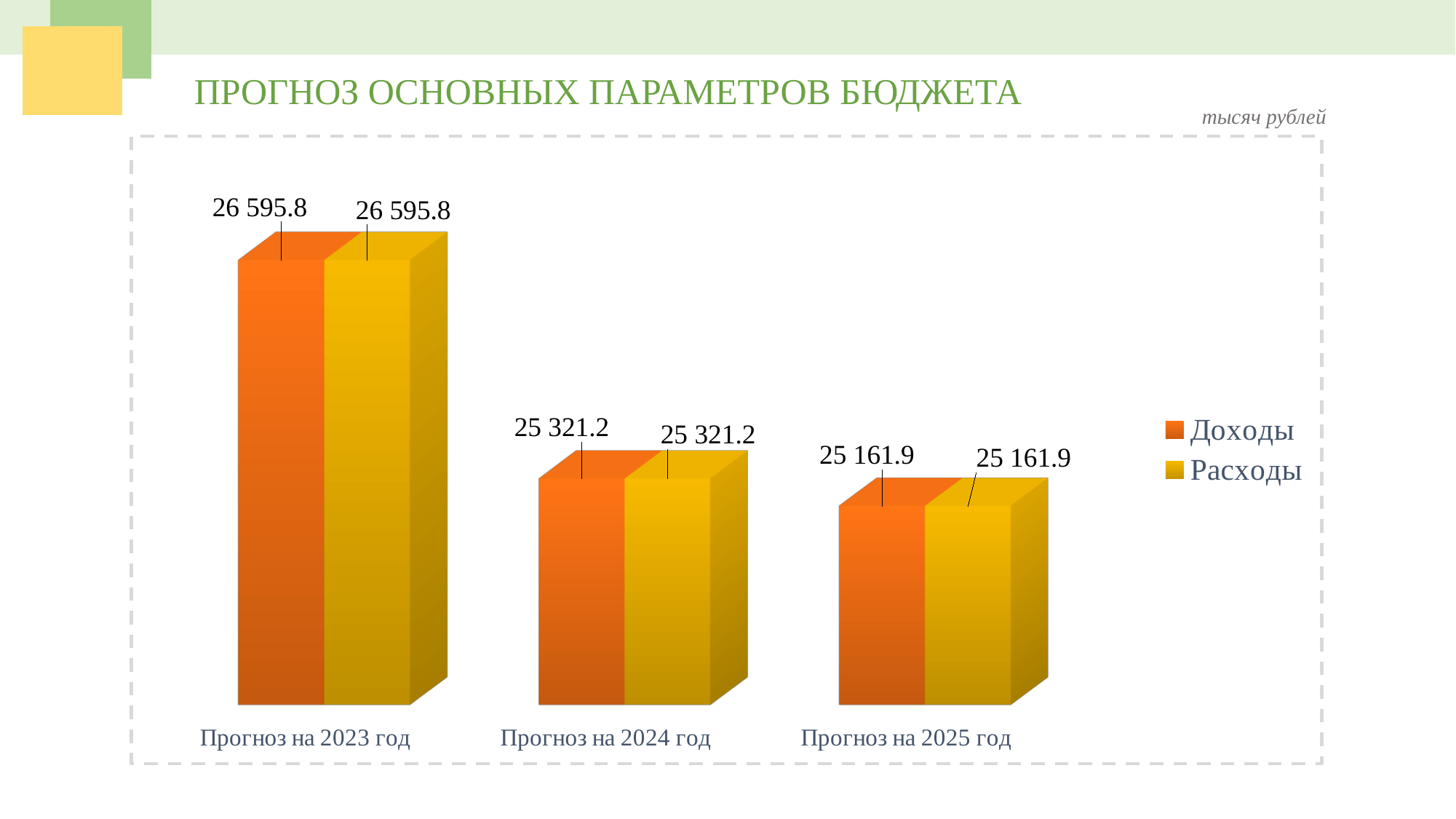

ПРОГНОЗ ОСНОВНЫХ ПАРАМЕТРОВ БЮДЖЕТА
тысяч рублей

[unsupported chart]